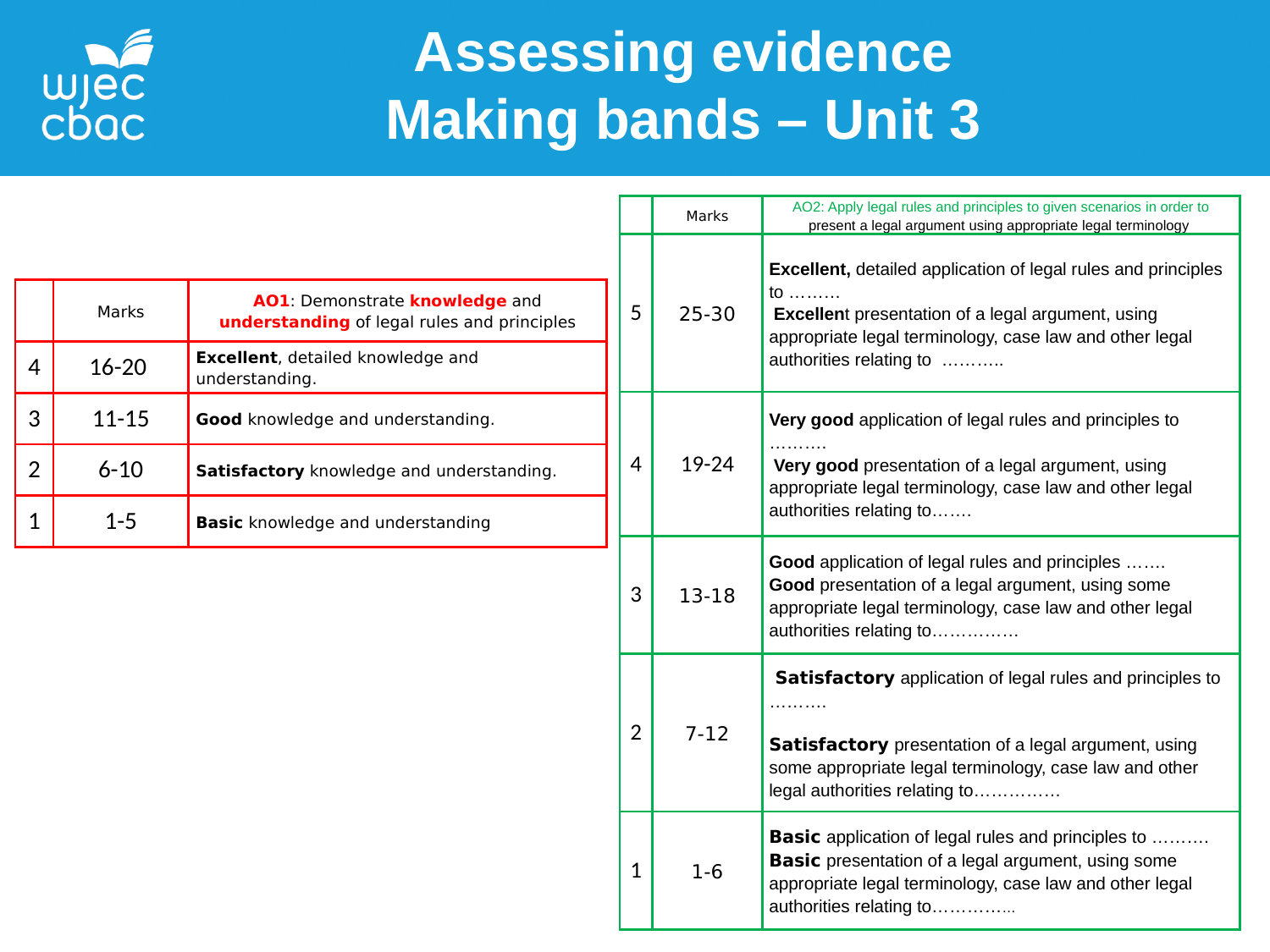

Assessing evidence
Making bands – Unit 3
|  | Marks | AO2: Apply legal rules and principles to given scenarios in order to present a legal argument using appropriate legal terminology |
| --- | --- | --- |
| 5 | 25-30 | Excellent, detailed application of legal rules and principles to ……… Excellent presentation of a legal argument, using appropriate legal terminology, case law and other legal authorities relating to ……….. |
| 4 | 19-24 | Very good application of legal rules and principles to ………. Very good presentation of a legal argument, using appropriate legal terminology, case law and other legal authorities relating to……. |
| 3 | 13-18 | Good application of legal rules and principles ……. Good presentation of a legal argument, using some appropriate legal terminology, case law and other legal authorities relating to…………… |
| 2 | 7-12 | Satisfactory application of legal rules and principles to ………. Satisfactory presentation of a legal argument, using some appropriate legal terminology, case law and other legal authorities relating to…………… |
| 1 | 1-6 | Basic application of legal rules and principles to ………. Basic presentation of a legal argument, using some appropriate legal terminology, case law and other legal authorities relating to…………… |
|  | Marks | AO1: Demonstrate knowledge and understanding of legal rules and principles |
| --- | --- | --- |
| 4 | 16-20 | Excellent, detailed knowledge and understanding. |
| 3 | 11-15 | Good knowledge and understanding. |
| 2 | 6-10 | Satisfactory knowledge and understanding. |
| 1 | 1-5 | Basic knowledge and understanding |